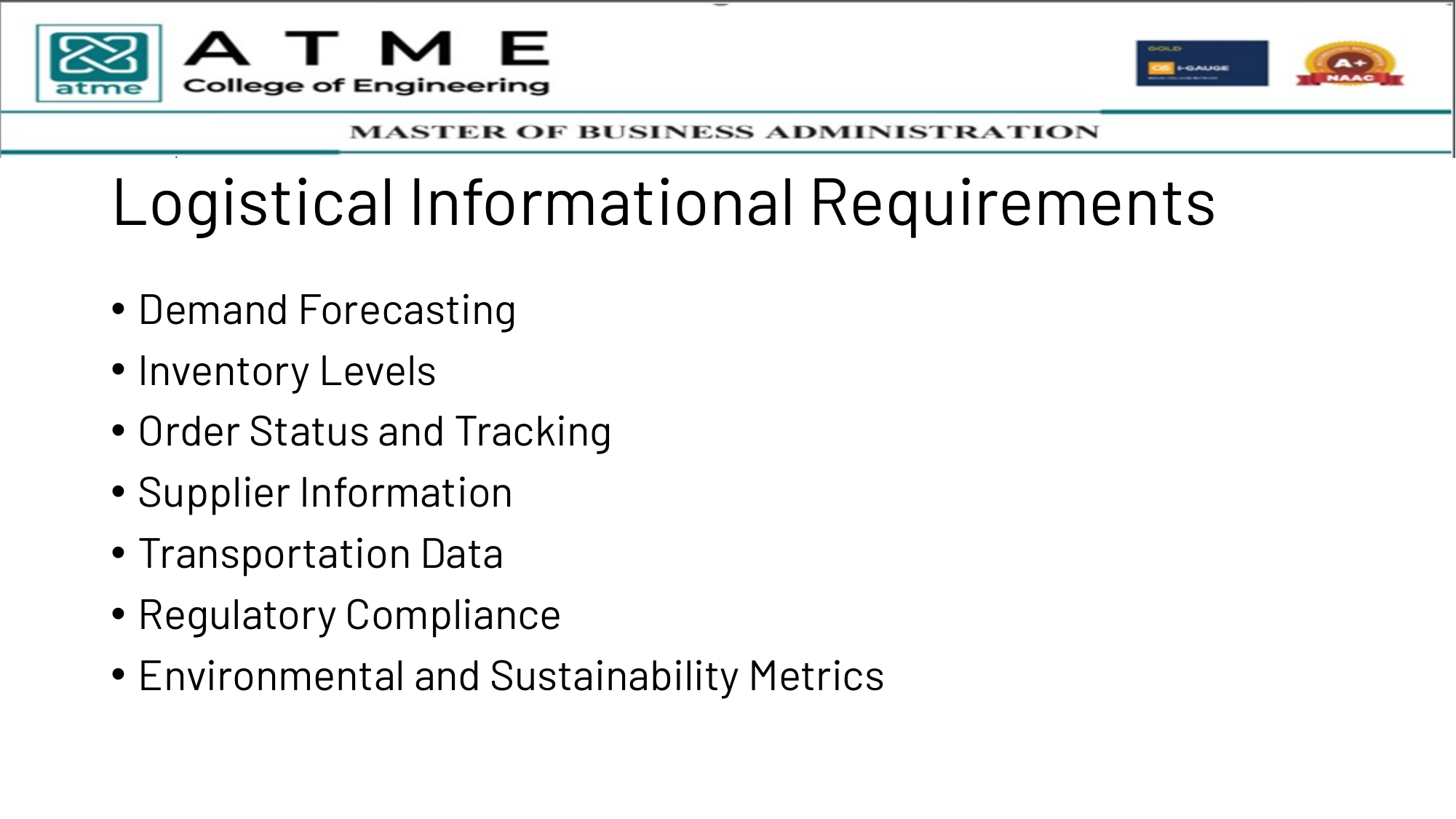

# Logistical Informational Requirements
Demand Forecasting
Inventory Levels
Order Status and Tracking
Supplier Information
Transportation Data
Regulatory Compliance
Environmental and Sustainability Metrics